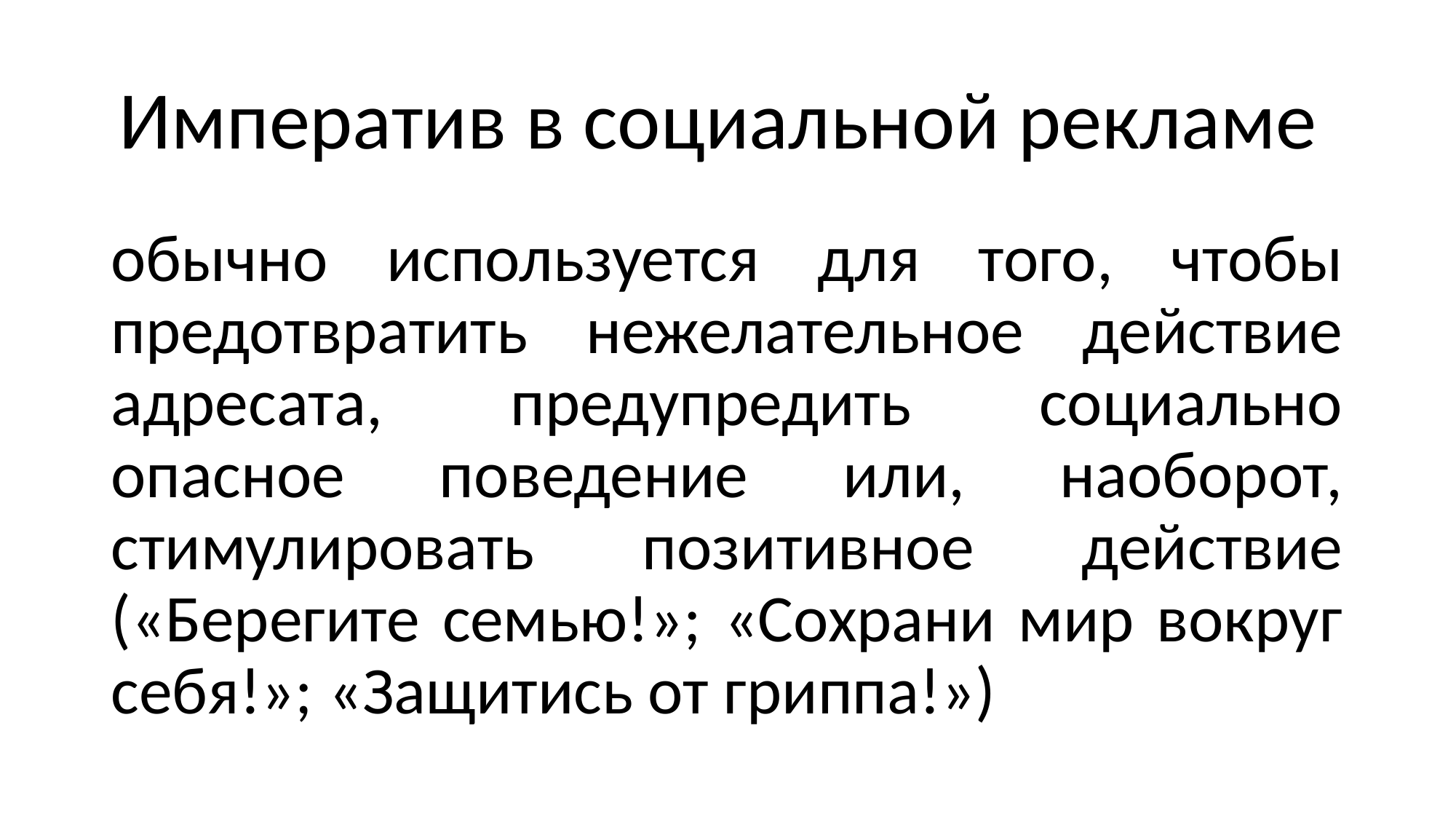

# Императив в социальной рекламе
обычно используется для того, чтобы предотвратить нежелательное действие адресата, предупредить социально опасное поведение или, наоборот, стимулировать позитивное действие («Берегите семью!»; «Сохрани мир вокруг себя!»; «Защитись от гриппа!»)